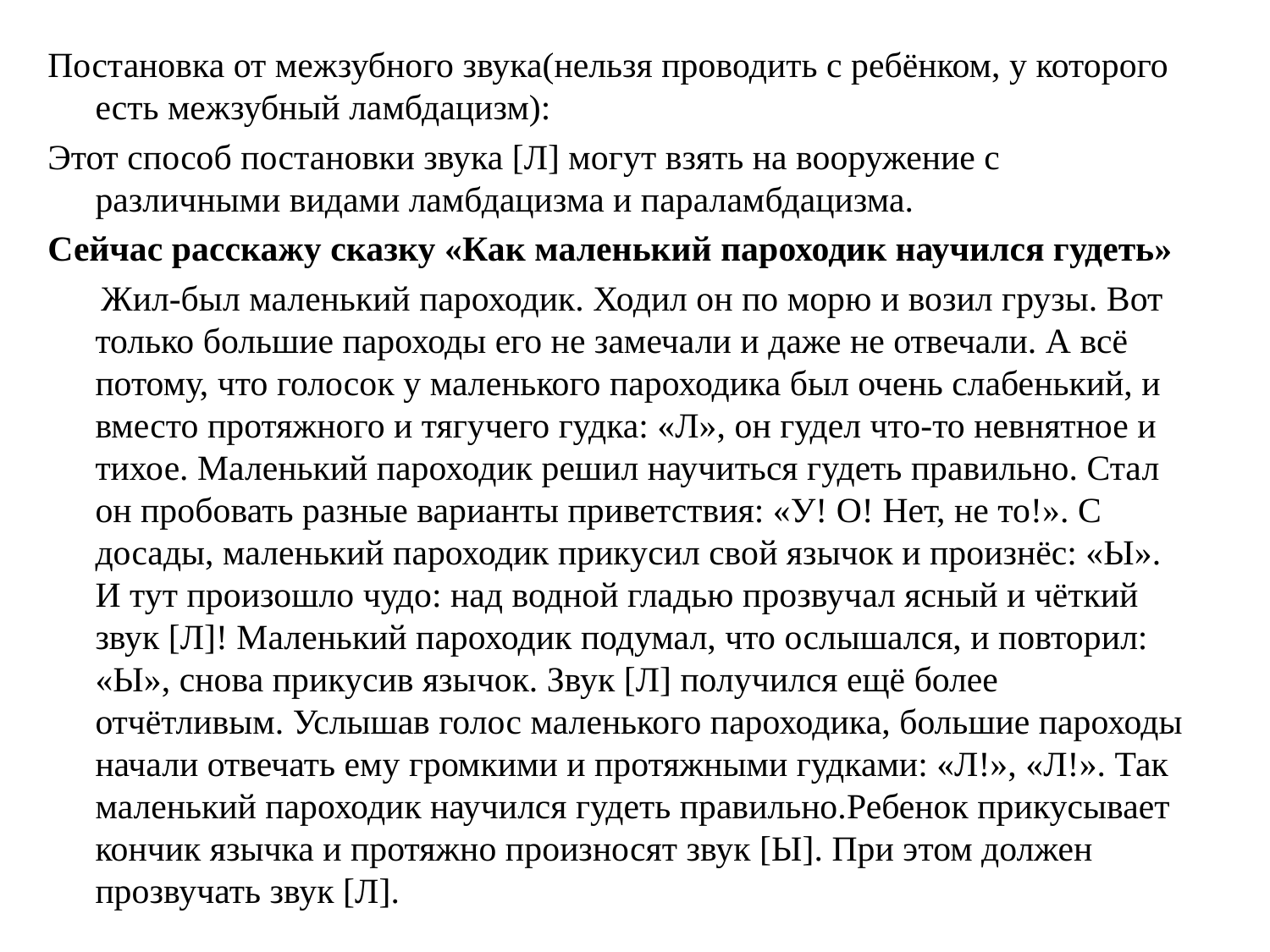

Постановка от межзубного звука(нельзя проводить с ребёнком, у которого есть межзубный ламбдацизм):
Этот способ постановки звука [Л] могут взять на вооружение с различными видами ламбдацизма и параламбдацизма.
Сейчас расскажу сказку «Как маленький пароходик научился гудеть»
      Жил-был маленький пароходик. Ходил он по морю и возил грузы. Вот только большие пароходы его не замечали и даже не отвечали. А всё потому, что голосок у маленького пароходика был очень слабенький, и вместо протяжного и тягучего гудка: «Л», он гудел что-то невнятное и тихое. Маленький пароходик решил научиться гудеть правильно. Стал он пробовать разные варианты приветствия: «У! О! Нет, не то!». С досады, маленький пароходик прикусил свой язычок и произнёс: «Ы». И тут произошло чудо: над водной гладью прозвучал ясный и чёткий звук [Л]! Маленький пароходик подумал, что ослышался, и повторил: «Ы», снова прикусив язычок. Звук [Л] получился ещё более отчётливым. Услышав голос маленького пароходика, большие пароходы начали отвечать ему громкими и протяжными гудками: «Л!», «Л!». Так маленький пароходик научился гудеть правильно.Ребенок прикусывает кончик язычка и протяжно произносят звук [Ы]. При этом должен прозвучать звук [Л].